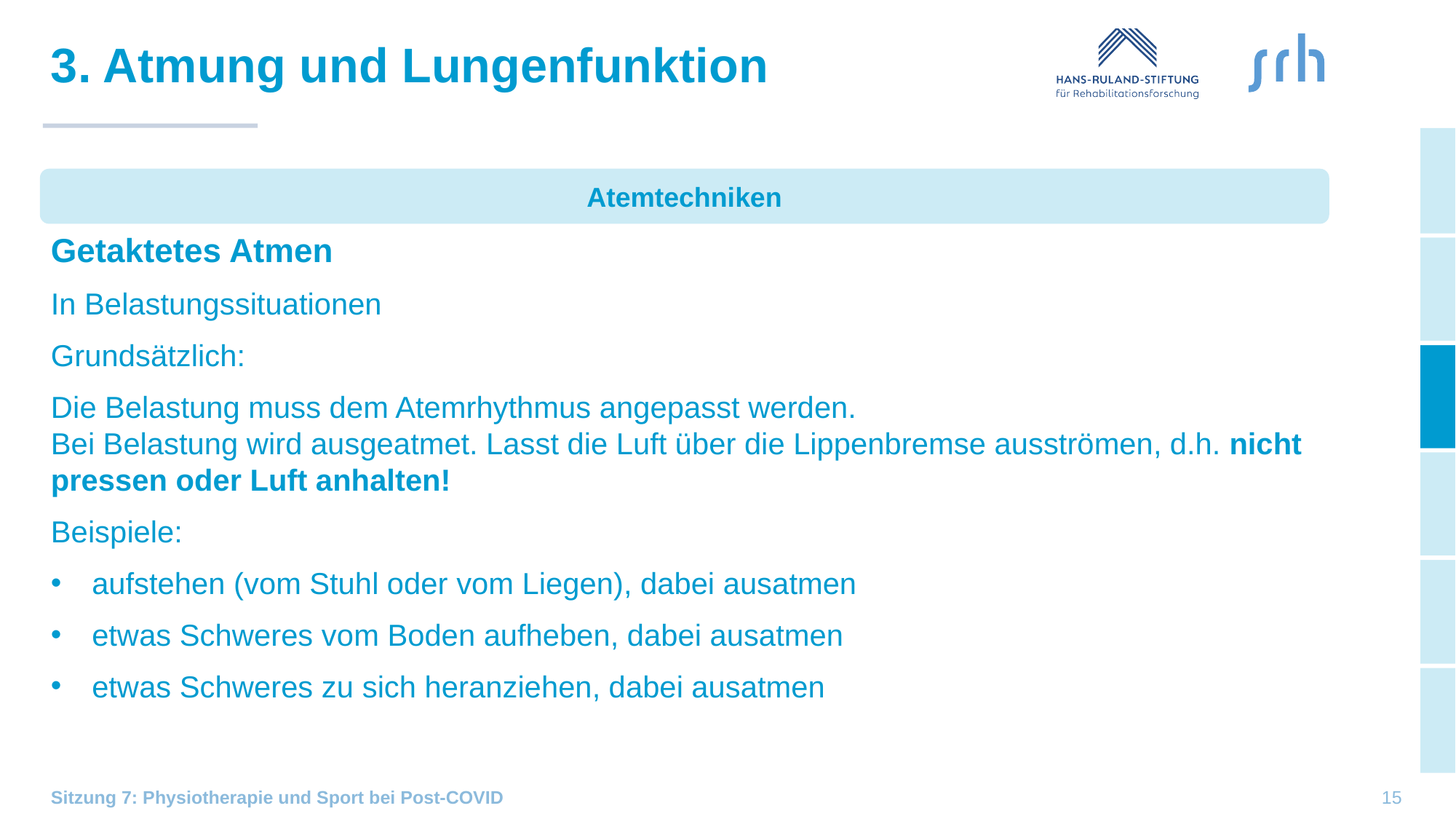

# 3. Atmung und Lungenfunktion

Getaktetes Atmen
In Belastungssituationen
Grundsätzlich:
Die Belastung muss dem Atemrhythmus angepasst werden.
Bei Belastung wird ausgeatmet. Lasst die Luft über die Lippenbremse ausströmen, d.h. nicht pressen oder Luft anhalten!
Beispiele:
aufstehen (vom Stuhl oder vom Liegen), dabei ausatmen
etwas Schweres vom Boden aufheben, dabei ausatmen
etwas Schweres zu sich heranziehen, dabei ausatmen
Atemtechniken
15
Sitzung 7: Physiotherapie und Sport bei Post-COVID